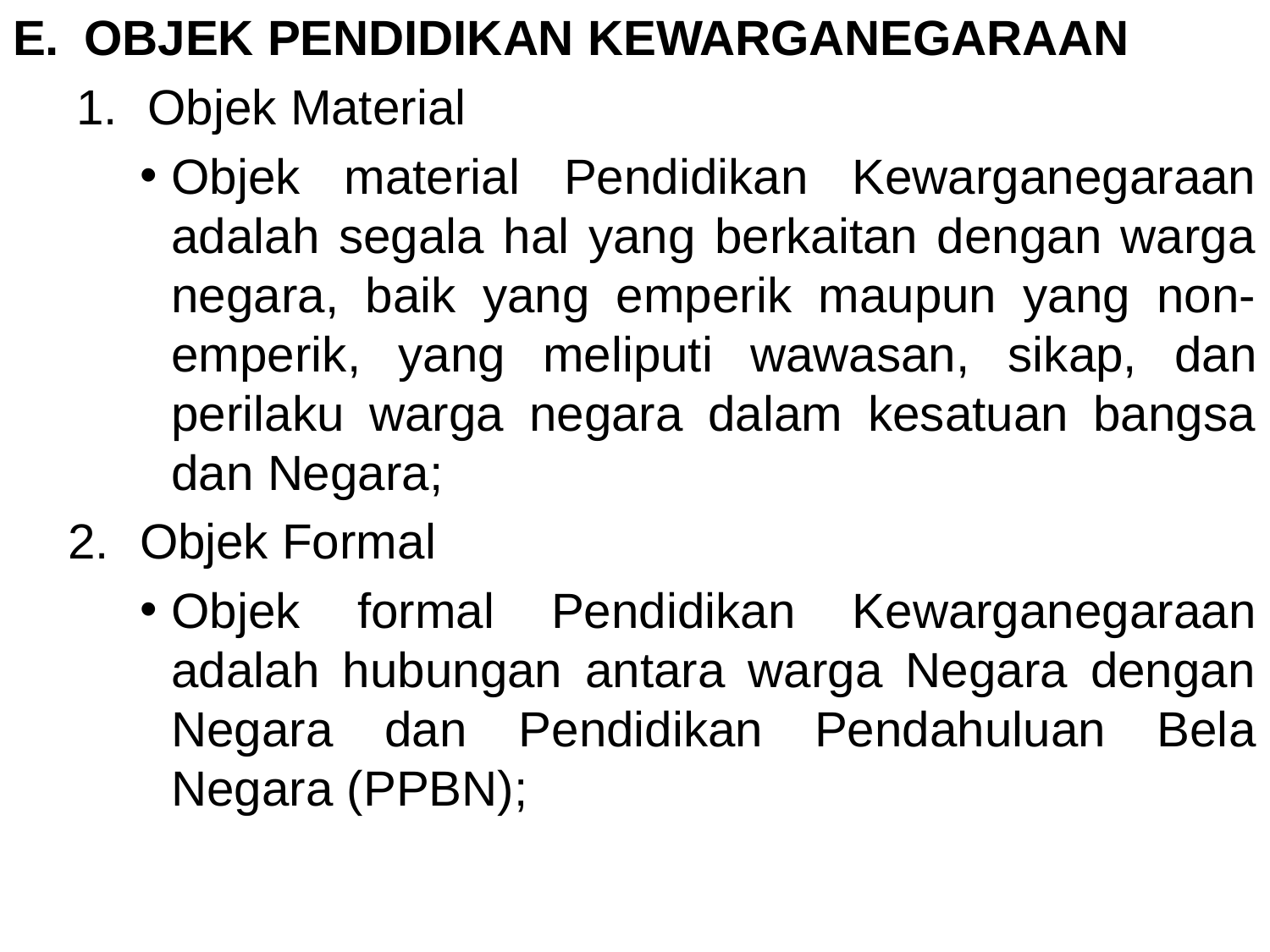

OBJEK PENDIDIKAN KEWARGANEGARAAN
Objek Material
Objek material Pendidikan Kewarganegaraan adalah segala hal yang berkaitan dengan warga negara, baik yang emperik maupun yang non-emperik, yang meliputi wawasan, sikap, dan perilaku warga negara dalam kesatuan bangsa dan Negara;
Objek Formal
Objek formal Pendidikan Kewarganegaraan adalah hubungan antara warga Negara dengan Negara dan Pendidikan Pendahuluan Bela Negara (PPBN);